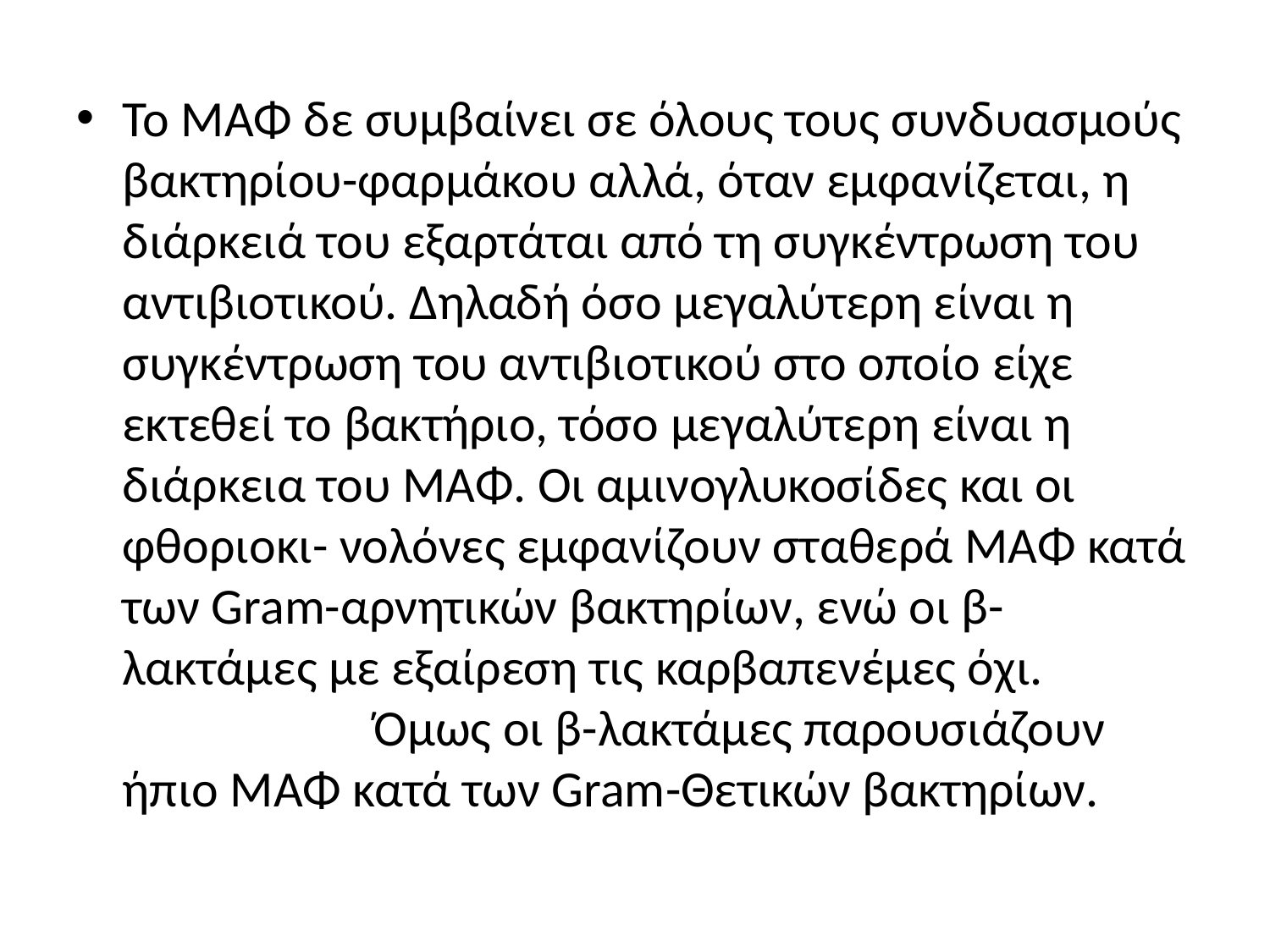

Το ΜΑΦ δε συμβαίνει σε όλους τους συνδυασμούς βακτηρίου-φαρμάκου αλλά, όταν εμφανίζεται, η διάρκειά του εξαρτάται από τη συγκέντρωση του αντιβιοτικού. Δηλαδή όσο μεγαλύτερη είναι η συγκέντρωση του αντιβιοτικού στο οποίο είχε εκτεθεί το βακτήριο, τόσο μεγαλύτε­ρη είναι η διάρκεια του ΜΑΦ. Οι αμινογλυκοσίδες και οι φθοριοκι- νολόνες εμφανίζουν σταθερά ΜΑΦ κατά των Gram-αρνητικών βακτηρίων, ενώ οι β-λακτάμες με εξαίρεση τις καρβαπενέμες όχι.                                    Όμως οι β-λακτάμες παρουσιάζουν ήπιο ΜΑΦ κατά των Gram-Θετικών βακτηρίων.